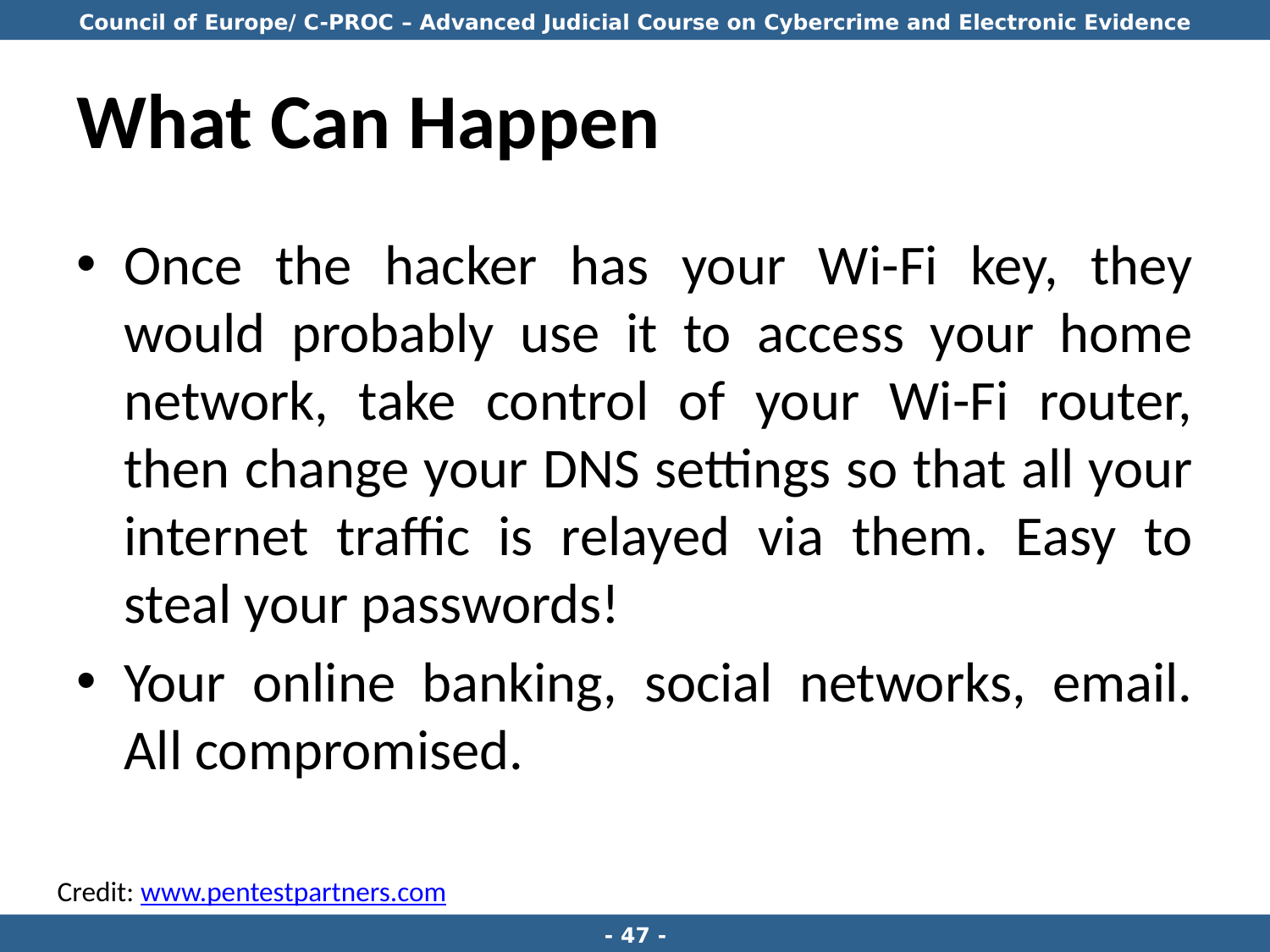

# What Can Happen
Once the hacker has your Wi-Fi key, they would probably use it to access your home network, take control of your Wi-Fi router, then change your DNS settings so that all your internet traffic is relayed via them. Easy to steal your passwords!
Your online banking, social networks, email. All compromised.
Credit: www.pentestpartners.com